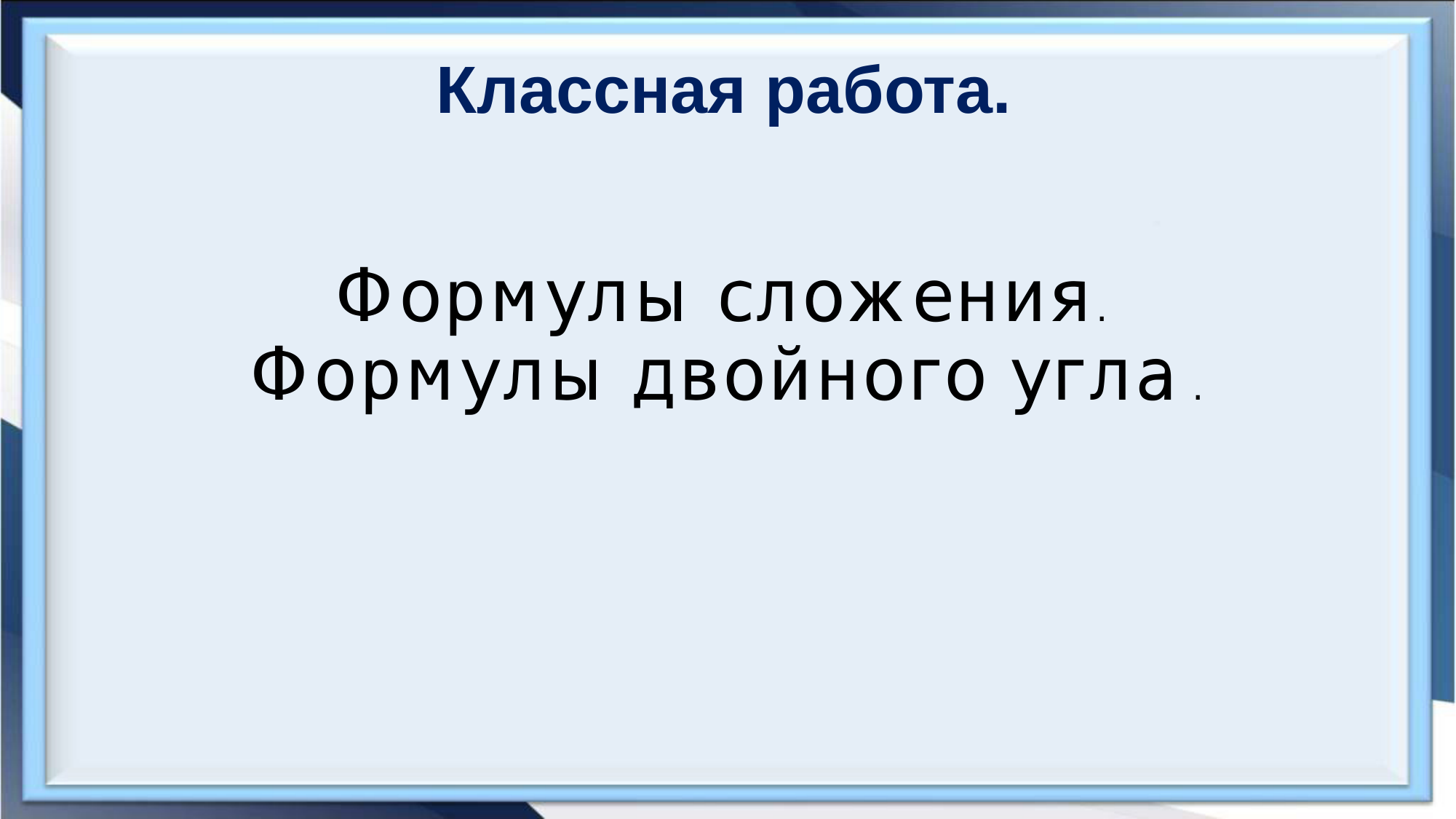

# Классная работа. Формулы сложения. Формулы двойного угла .